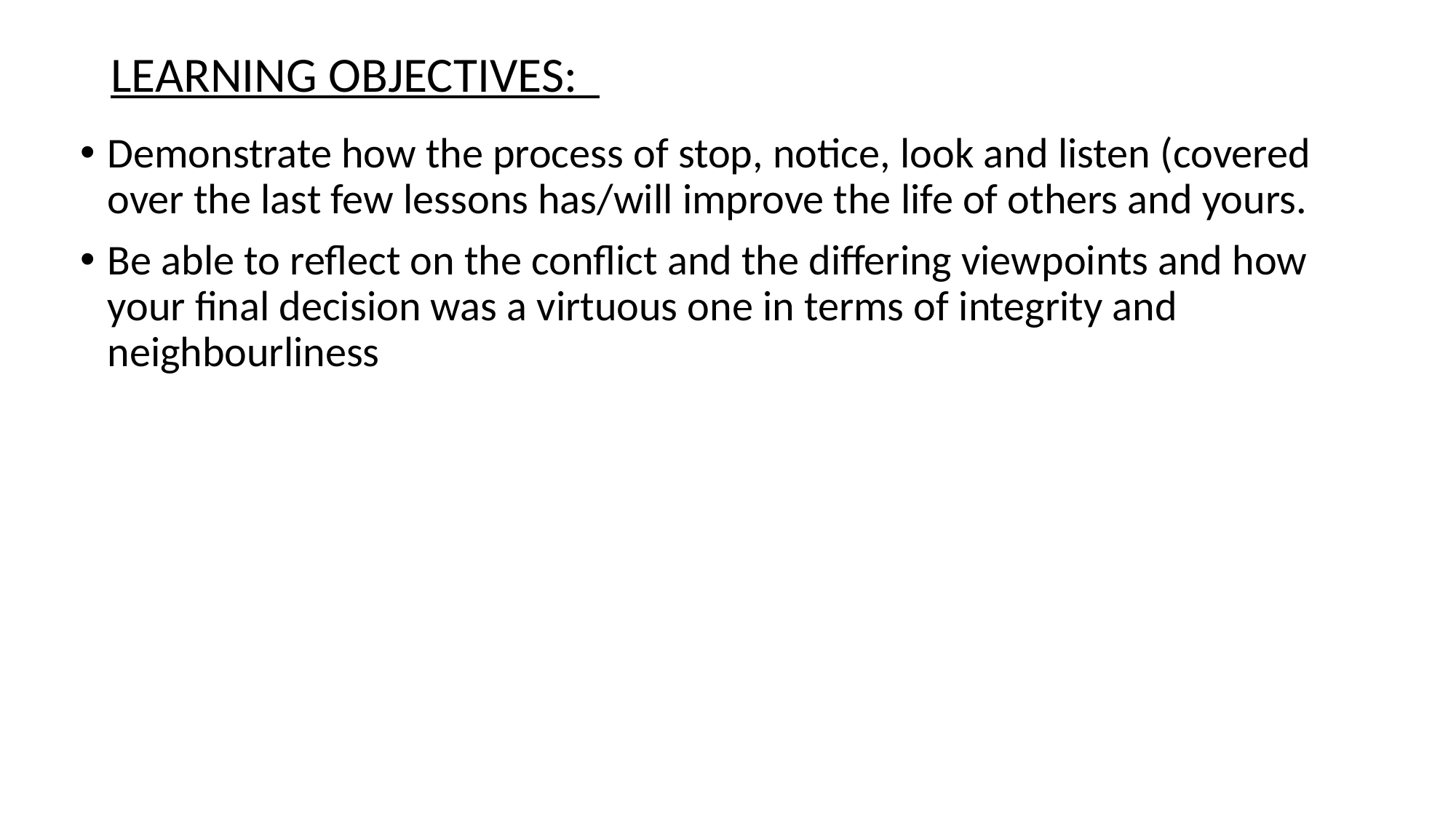

# LEARNING OBJECTIVES:
Demonstrate how the process of stop, notice, look and listen (covered over the last few lessons has/will improve the life of others and yours.
Be able to reflect on the conflict and the differing viewpoints and how your final decision was a virtuous one in terms of integrity and neighbourliness